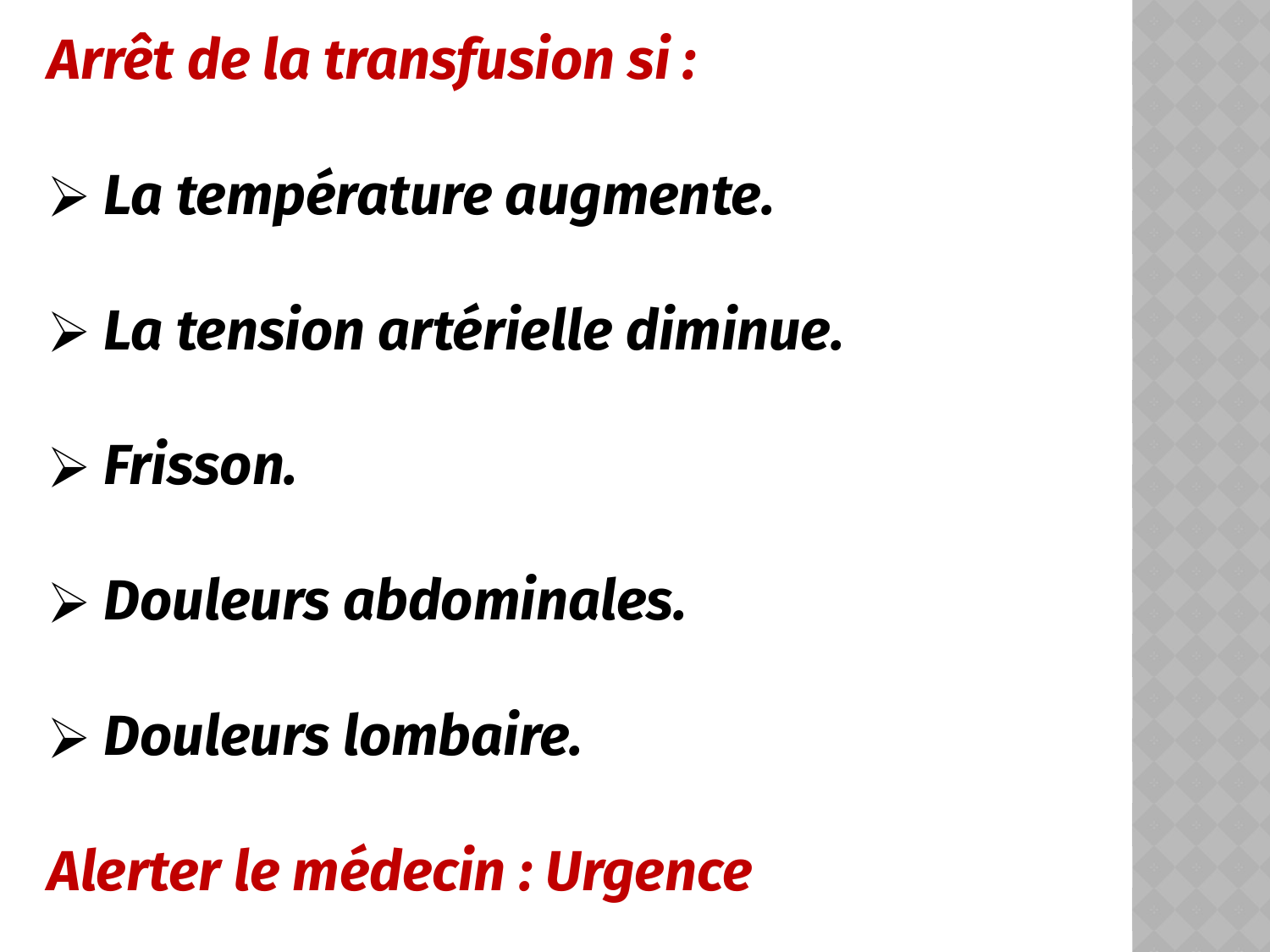

Arrêt de la transfusion si :

 La température augmente.

 La tension artérielle diminue.

 Frisson.

 Douleurs abdominales.

 Douleurs lombaire.

Alerter le médecin : Urgence